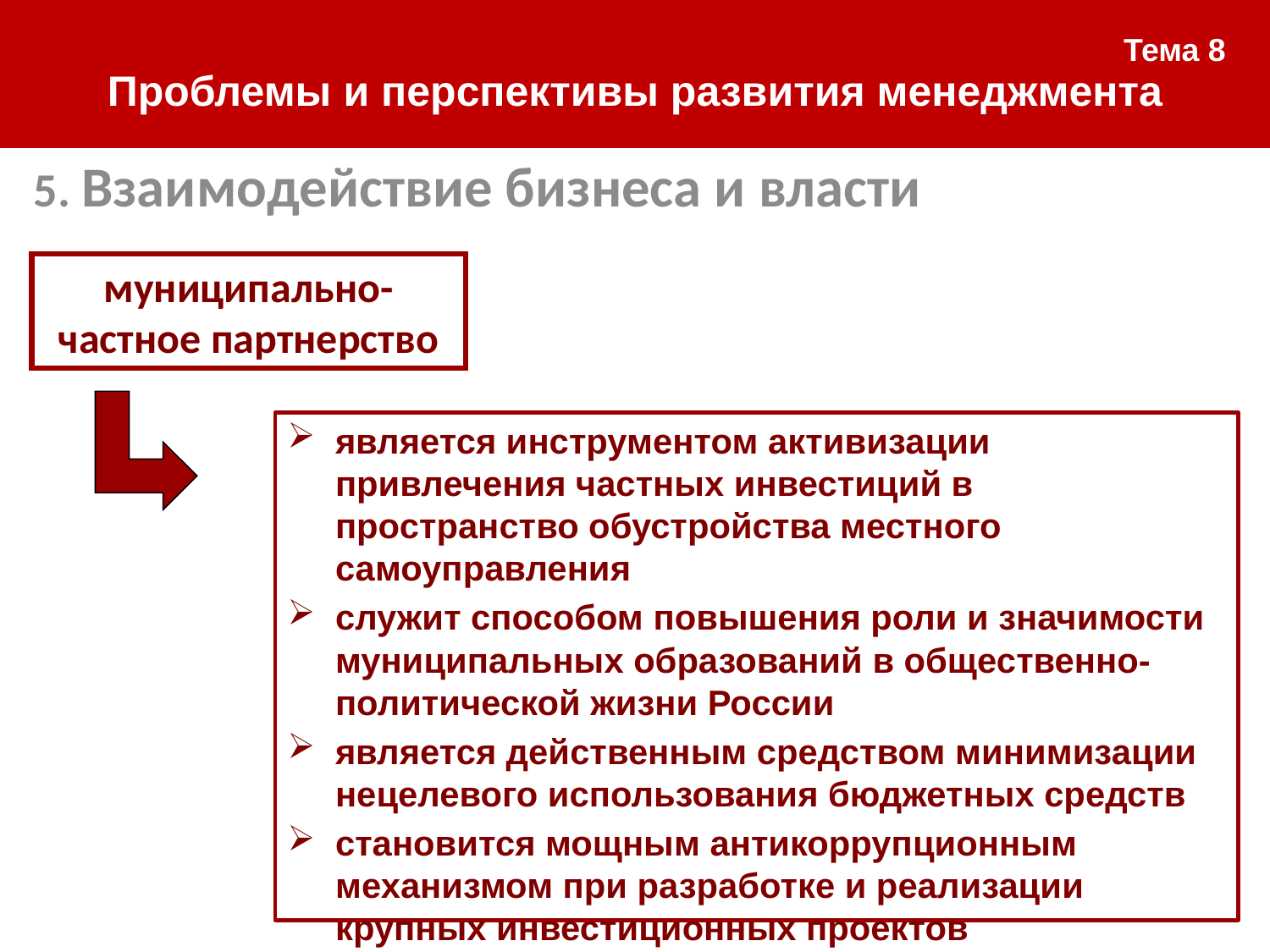

| Тема 8 Проблемы и перспективы развития менеджмента |
| --- |
5. Взаимодействие бизнеса и власти

муниципально-частное партнерство

является инструментом активизации привлечения частных инвестиций в пространство обустройства местного самоуправления
служит способом повышения роли и значимости муниципальных образований в общественно-политической жизни России
является действенным средством минимизации нецелевого использования бюджетных средств
становится мощным антикоррупционным механизмом при разработке и реализации крупных инвестиционных проектов